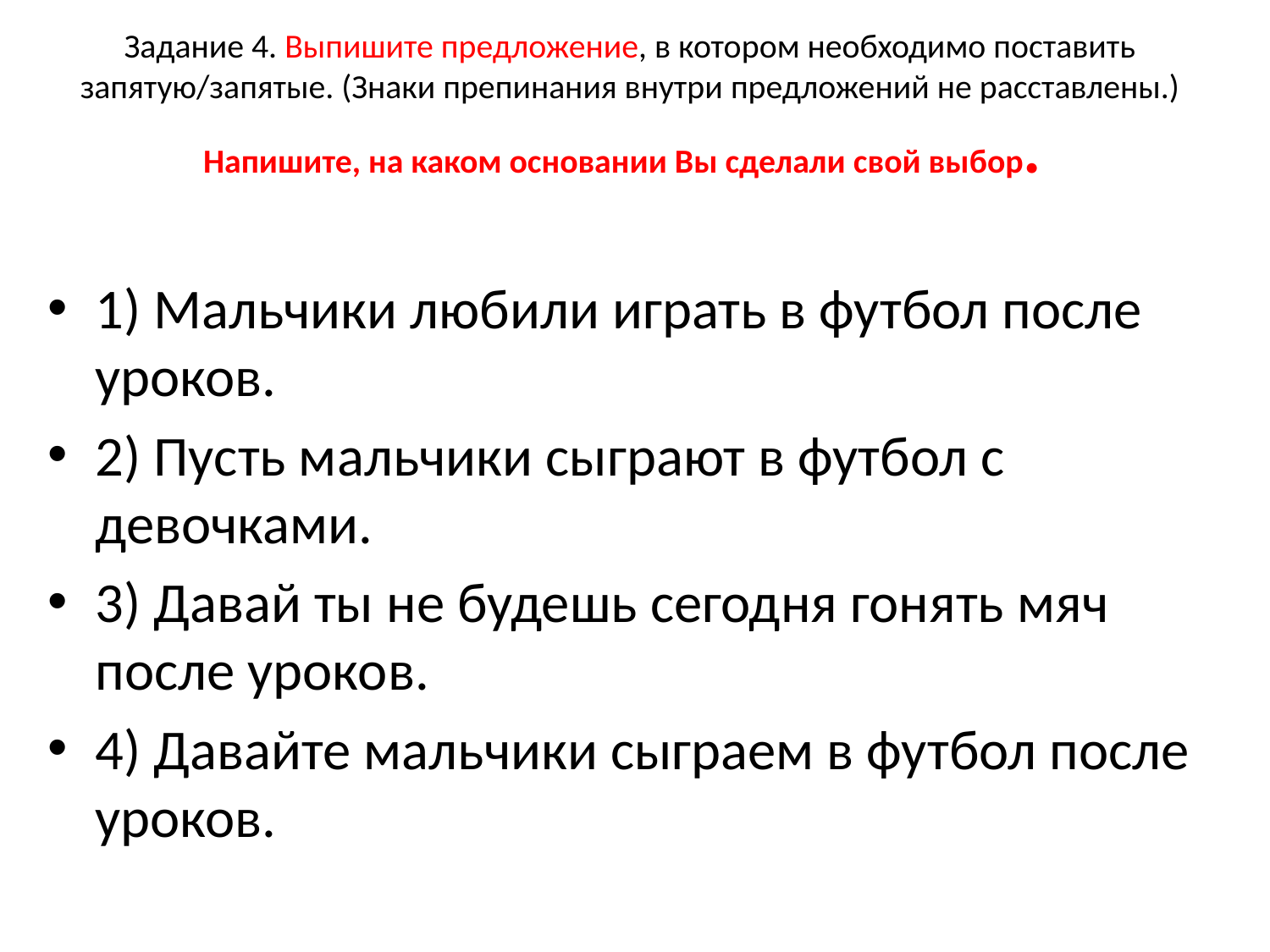

# Задание 4. Выпишите предложение, в котором необходимо поставить запятую/запятые. (Знаки препинания внутри предложений не расставлены.) Напишите, на каком основании Вы сделали свой выбор.
1) Мальчики любили играть в футбол после уроков.
2) Пусть мальчики сыграют в футбол с девочками.
3) Давай ты не будешь сегодня гонять мяч после уроков.
4) Давайте мальчики сыграем в футбол после уроков.